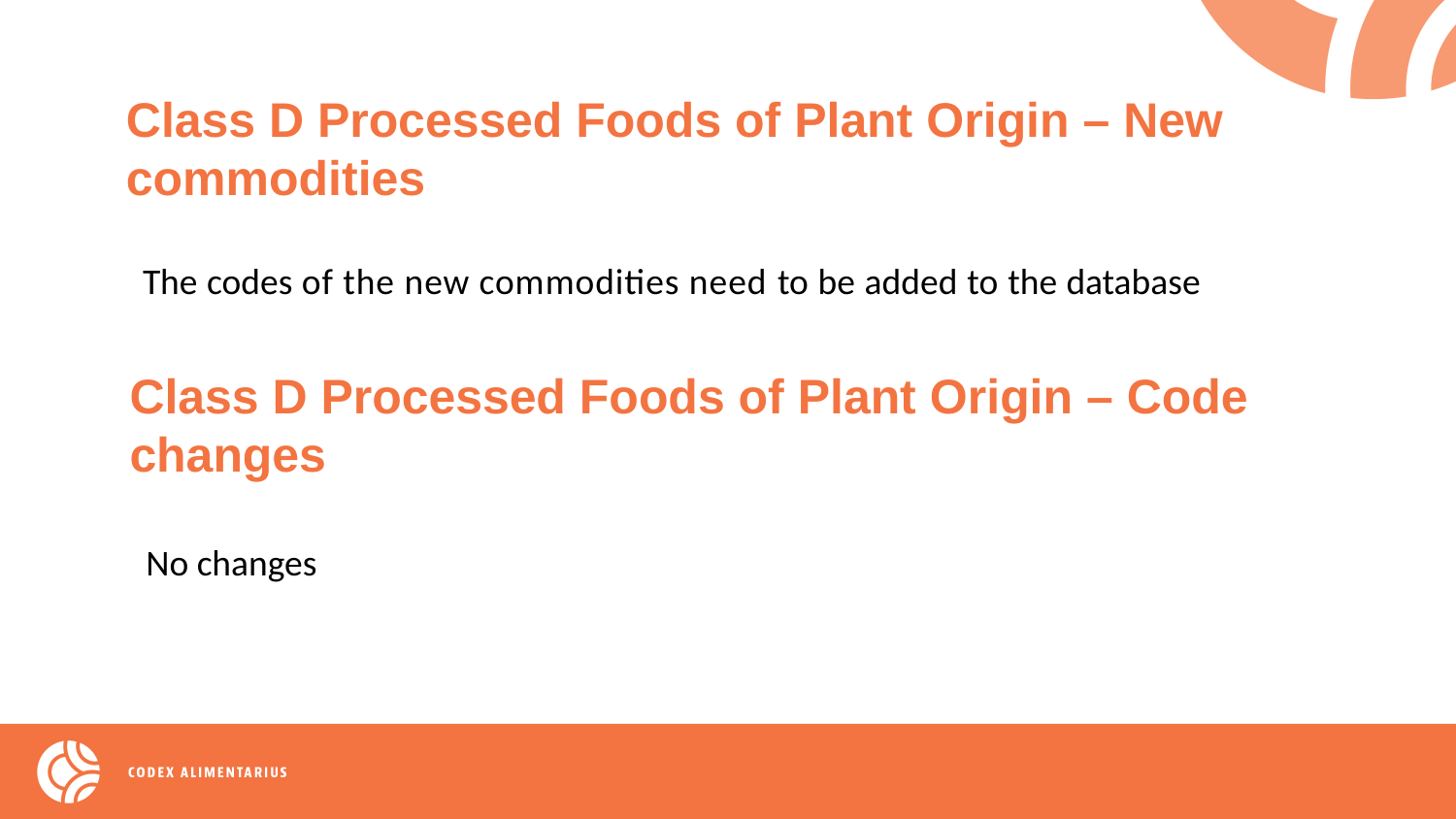

Class D Processed Foods of Plant Origin – New commodities
The codes of the new commodities need to be added to the database

Class D Processed Foods of Plant Origin – Code changes

  No changes